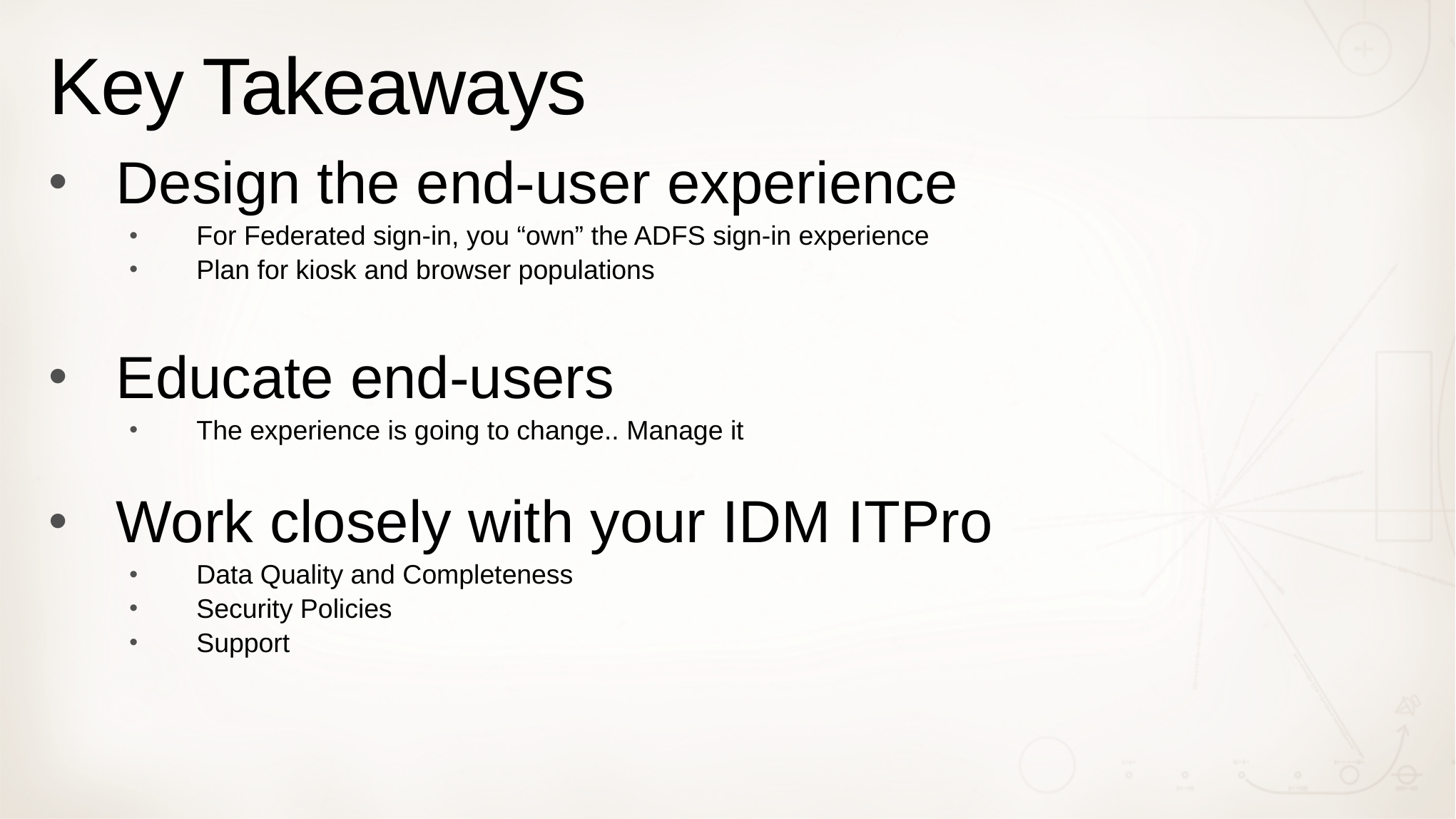

# Key Takeaways
Design the end-user experience
For Federated sign-in, you “own” the ADFS sign-in experience
Plan for kiosk and browser populations

Educate end-users
The experience is going to change.. Manage it

Work closely with your IDM ITPro
Data Quality and Completeness
Security Policies
Support